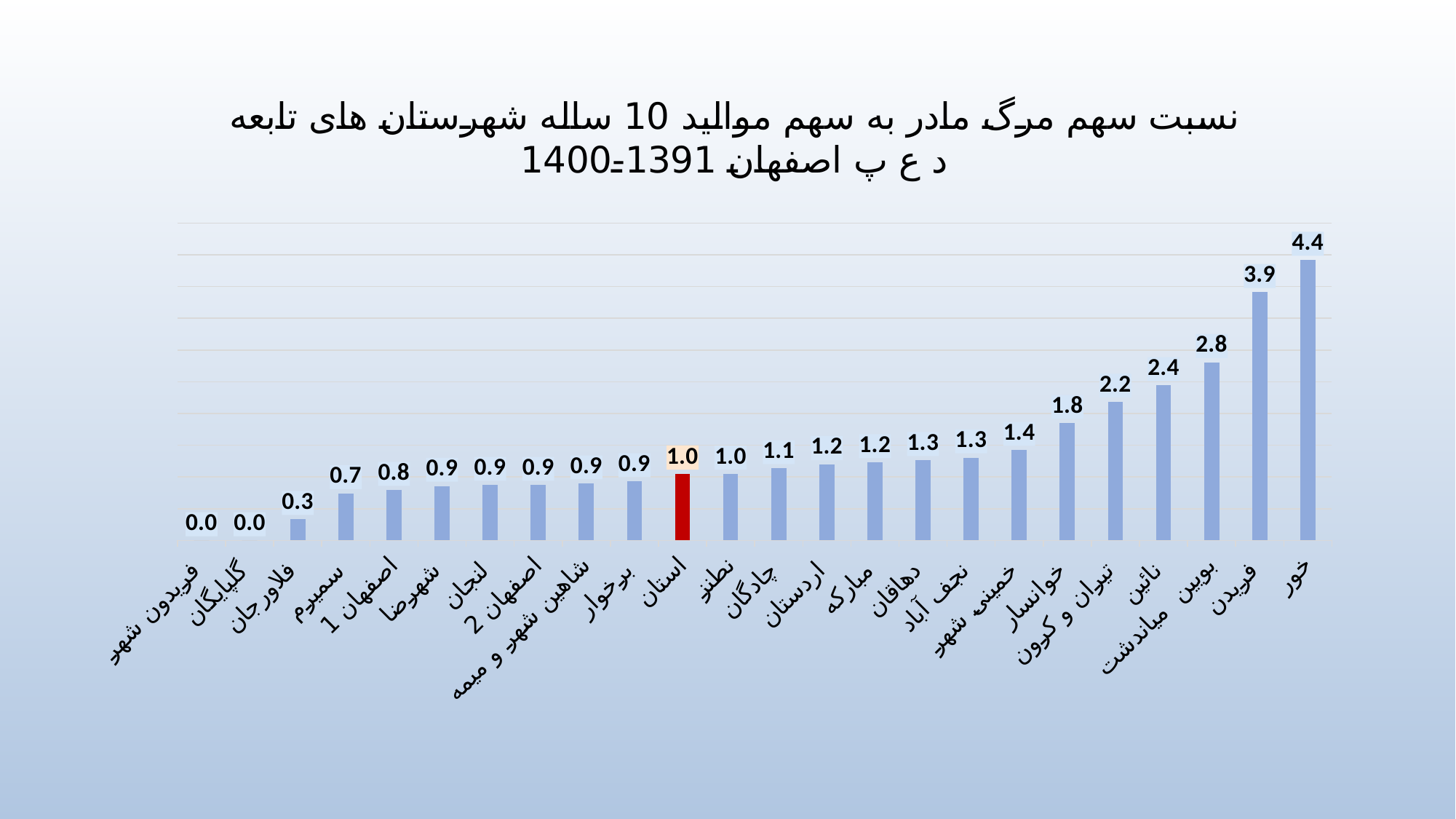

### Chart: نسبت سهم مرگ مادر به سهم موالید 10 ساله شهرستان های تابعه د ع پ اصفهان 1391-1400

| Category | نسبت سهم مرگ  به موالید 10 ساله (از 91 تا 1400) |
|---|---|
| فریدون شهر  | 0.0 |
| گلپایگان  | 0.0 |
| فلاورجان  | 0.3357977236927662 |
| سمیرم  | 0.7426311505385222 |
| اصفهان 1 | 0.7931959010301828 |
| شهرضا  | 0.8592110171881967 |
| لنجان  | 0.8727978706383398 |
| اصفهان 2 | 0.8728401416029414 |
| شاهین شهر و میمه | 0.8958707712165397 |
| برخوار  | 0.9286180352897502 |
| استان | 1.049425544116078 |
| نطنز | 1.049425544116078 |
| چادگان  | 1.1351884043335883 |
| اردستان  | 1.2 |
| مبارکه  | 1.2296256652111535 |
| دهاقان  | 1.2648705233716968 |
| نجف آباد  | 1.3052165263983462 |
| خمینی شهر  | 1.4235283742324982 |
| خوانسار  | 1.8475980559044856 |
| تیران و کرون  | 2.18338996836011 |
| نائین  | 2.441811573684394 |
| بویین  میاندشت | 2.806177396203874 |
| فریدن  | 3.9103354887601016 |
| خور | 4.417675727453588 |